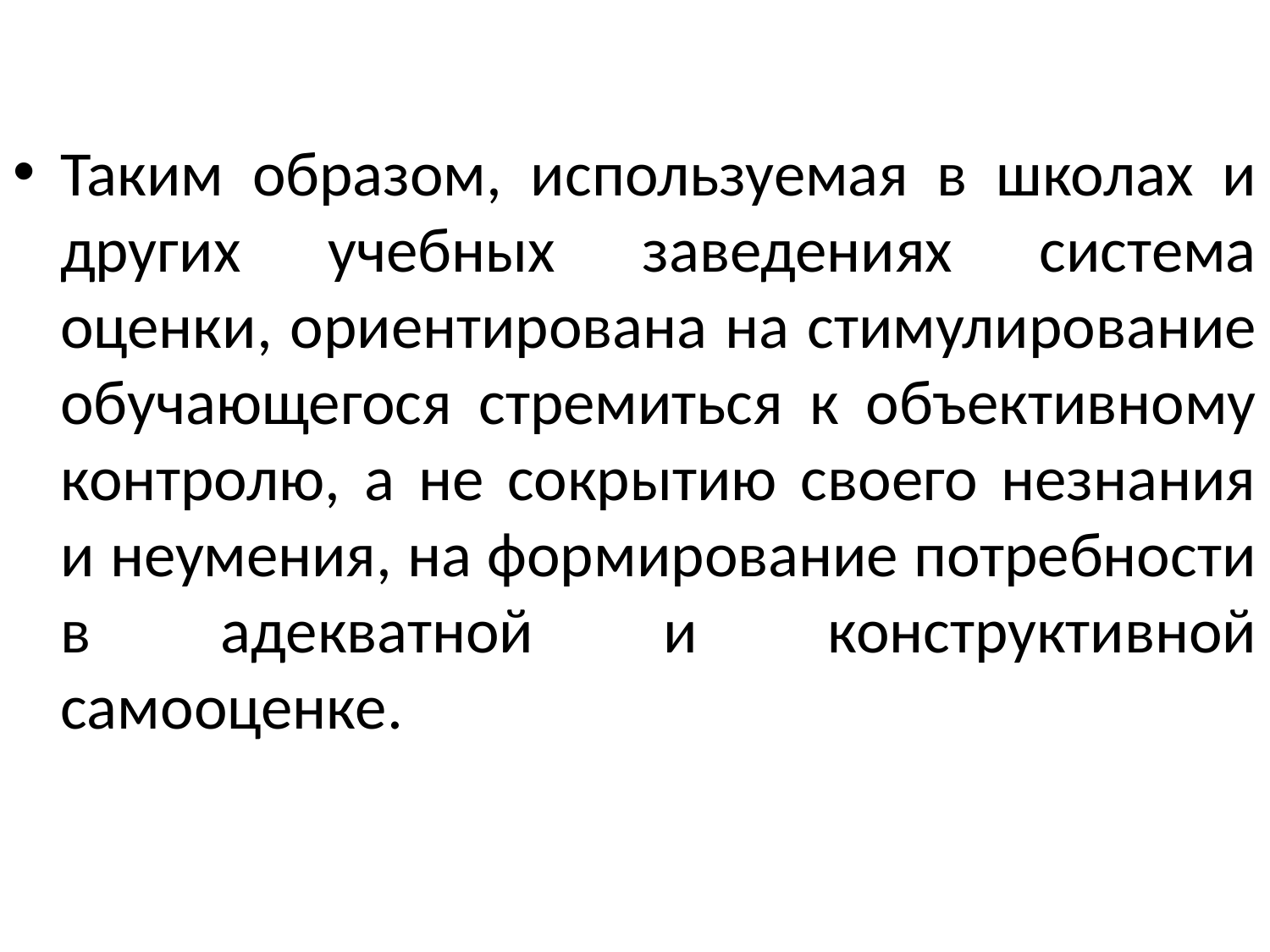

Таким образом, используемая в школах и других учебных заведениях система оценки, ориентирована на стимулирование обучающегося стремиться к объективному контролю, а не сокрытию своего незнания и неумения, на формирование потребности в адекватной и конструктивной самооценке.